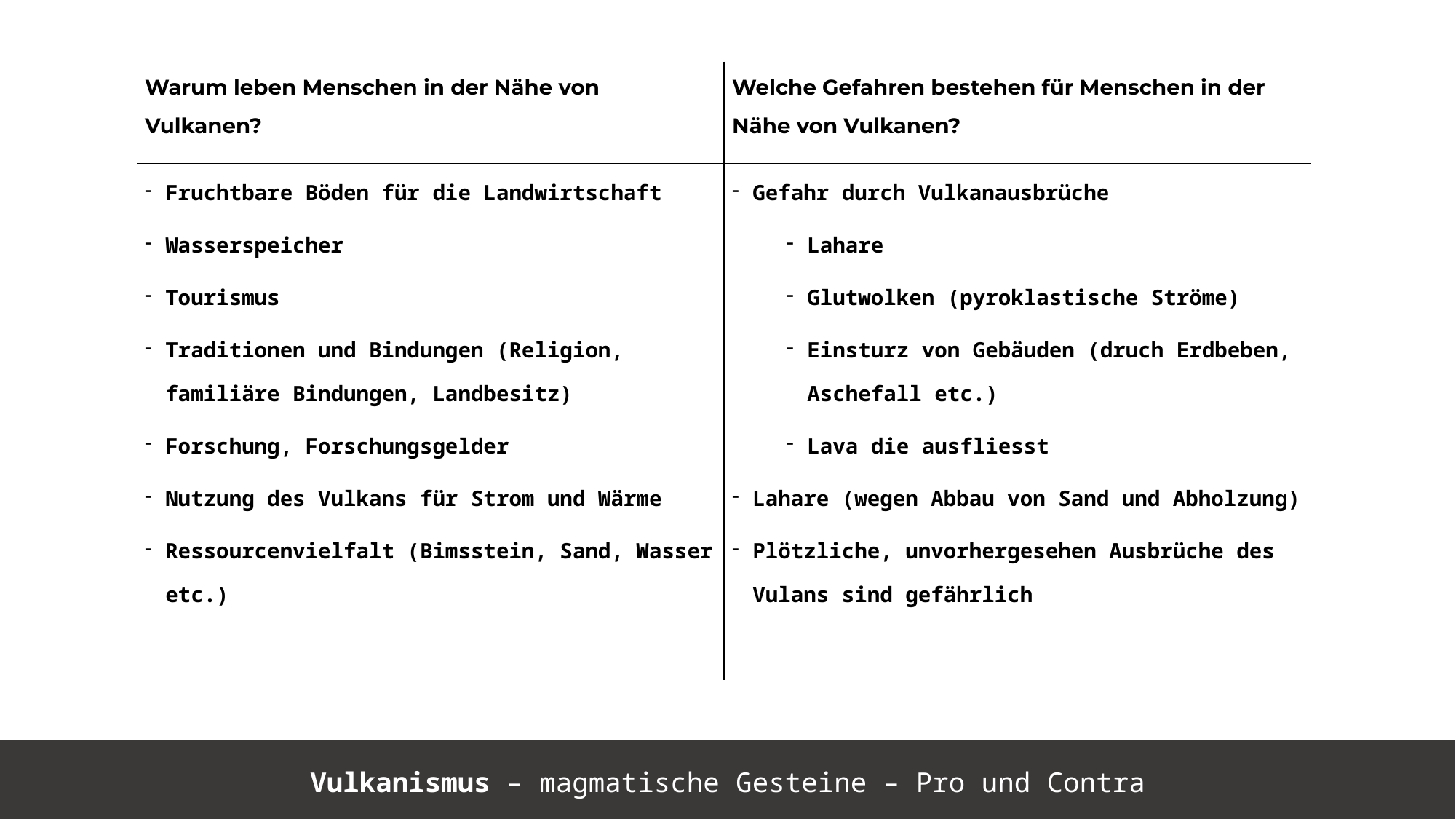

| Warum leben Menschen in der Nähe von Vulkanen? | Welche Gefahren bestehen für Menschen in der Nähe von Vulkanen? |
| --- | --- |
| Fruchtbare Böden für die Landwirtschaft Wasserspeicher Tourismus Traditionen und Bindungen (Religion, familiäre Bindungen, Landbesitz) Forschung, Forschungsgelder Nutzung des Vulkans für Strom und Wärme Ressourcenvielfalt (Bimsstein, Sand, Wasser etc.) | Gefahr durch Vulkanausbrüche Lahare Glutwolken (pyroklastische Ströme) Einsturz von Gebäuden (druch Erdbeben, Aschefall etc.) Lava die ausfliesst Lahare (wegen Abbau von Sand und Abholzung) Plötzliche, unvorhergesehen Ausbrüche des Vulans sind gefährlich |
Vulkanismus – magmatische Gesteine – Pro und Contra
https://de.wikipedia.org/wiki/Fraktionierte_Kristallisation_(Petrologie)